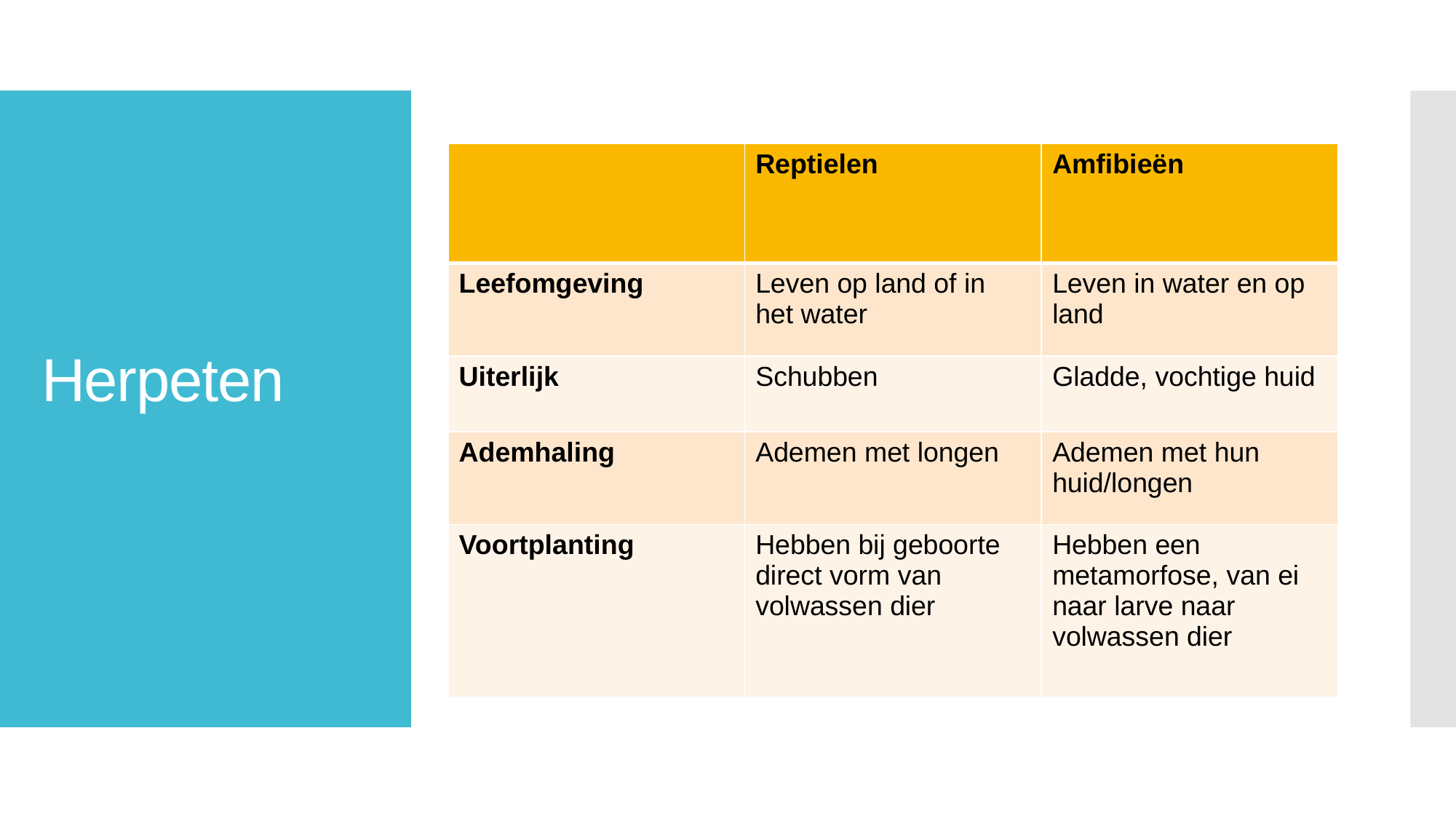

# Herpeten
|  | Reptielen | Amfibieën |
| --- | --- | --- |
| Leefomgeving | Leven op land of in het water | Leven in water en op land |
| Uiterlijk | Schubben | Gladde, vochtige huid |
| Ademhaling | Ademen met longen | Ademen met hun huid/longen |
| Voortplanting | Hebben bij geboorte direct vorm van volwassen dier | Hebben een metamorfose, van ei naar larve naar volwassen dier |